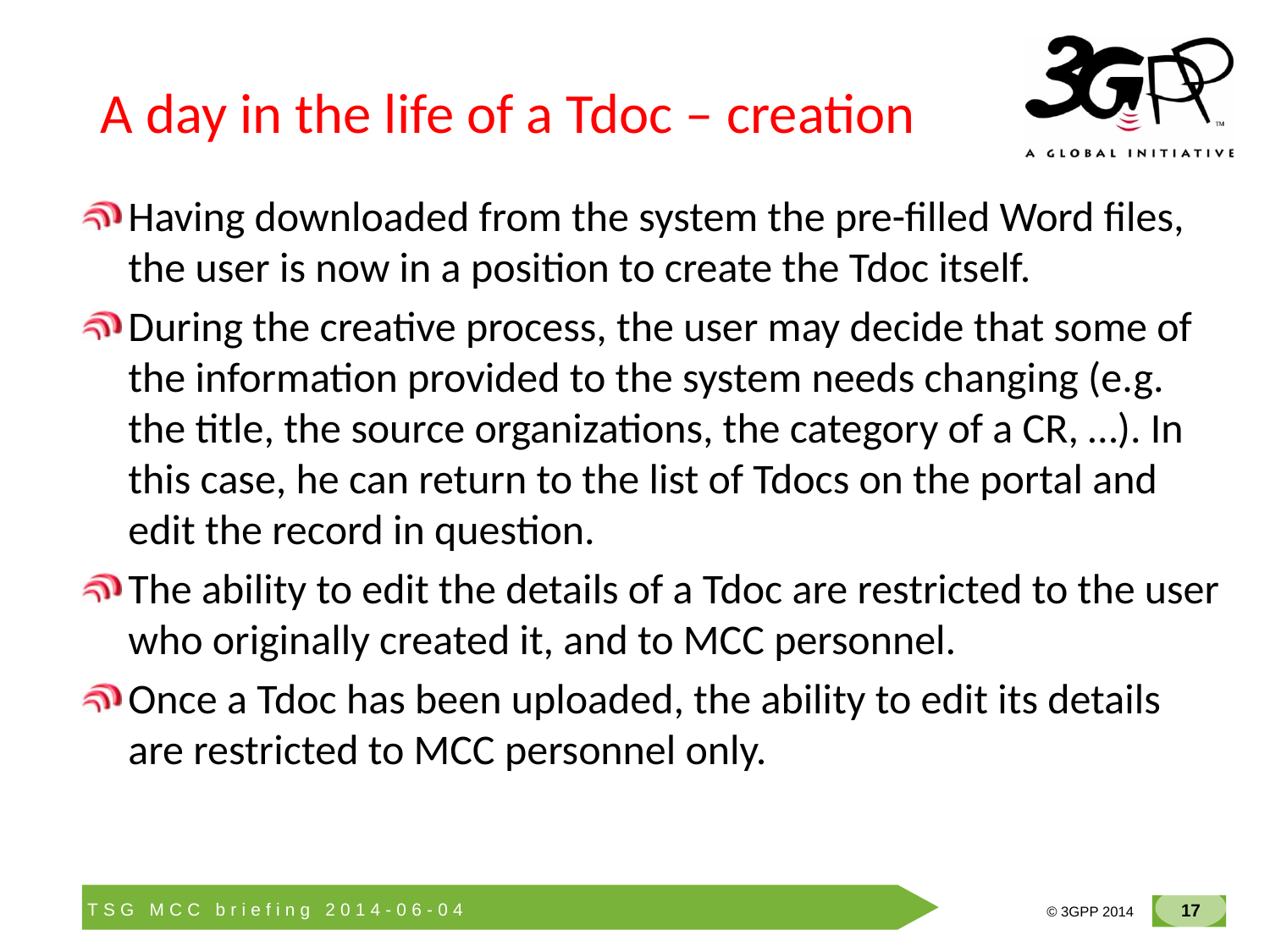

# A day in the life of a Tdoc – creation
Having downloaded from the system the pre-filled Word files, the user is now in a position to create the Tdoc itself.
During the creative process, the user may decide that some of the information provided to the system needs changing (e.g. the title, the source organizations, the category of a CR, …). In this case, he can return to the list of Tdocs on the portal and edit the record in question.
The ability to edit the details of a Tdoc are restricted to the user who originally created it, and to MCC personnel.
Once a Tdoc has been uploaded, the ability to edit its details are restricted to MCC personnel only.